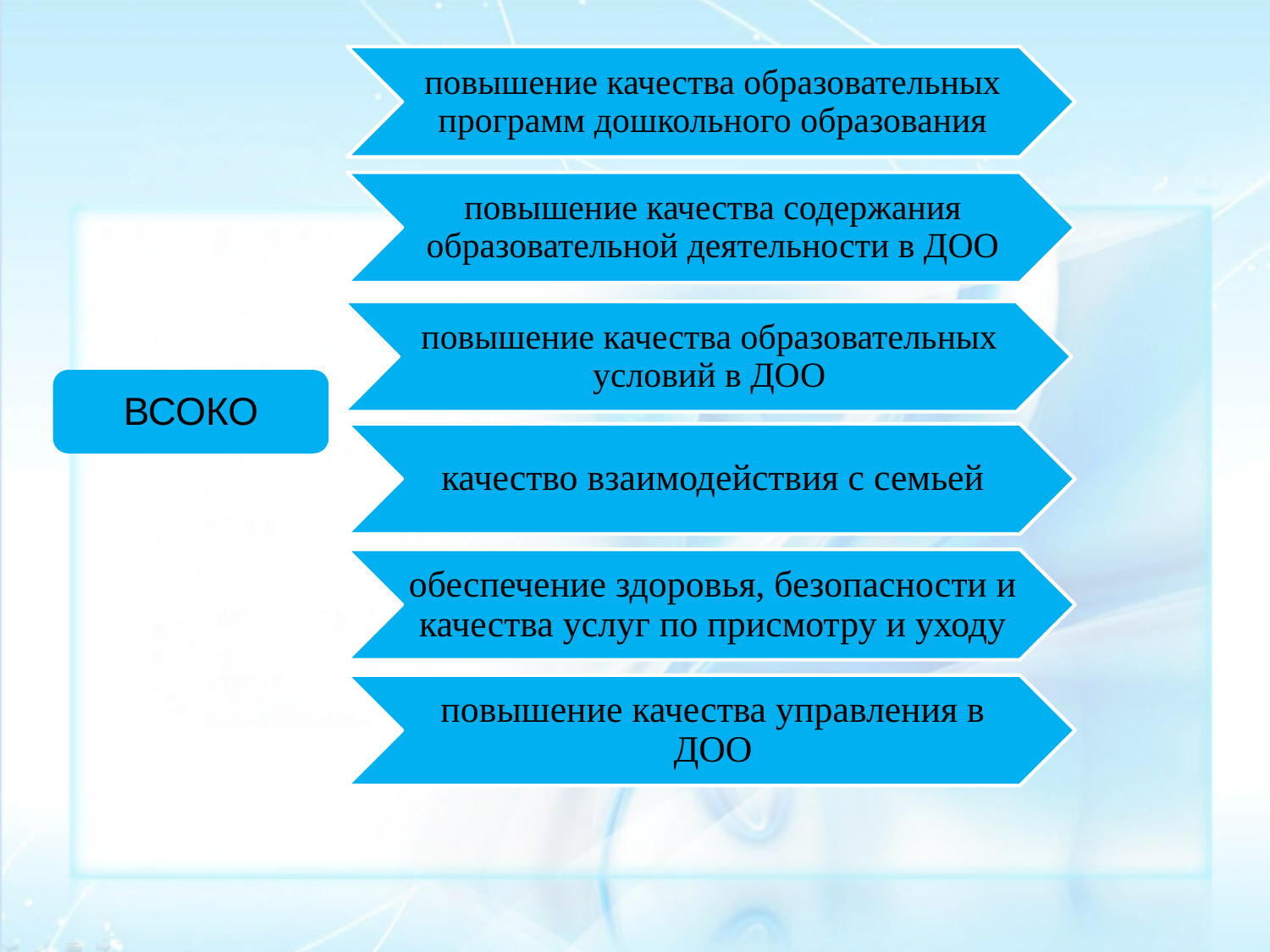

повышение качества образовательных программ дошкольного образования
повышение качества содержания образовательной деятельности в ДОО
повышение качества образовательных условий в ДОО
качество взаимодействия с семьей
обеспечение здоровья, безопасности и качества услуг по присмотру и уходу
повышение качества управления в ДОО

ВСОКО